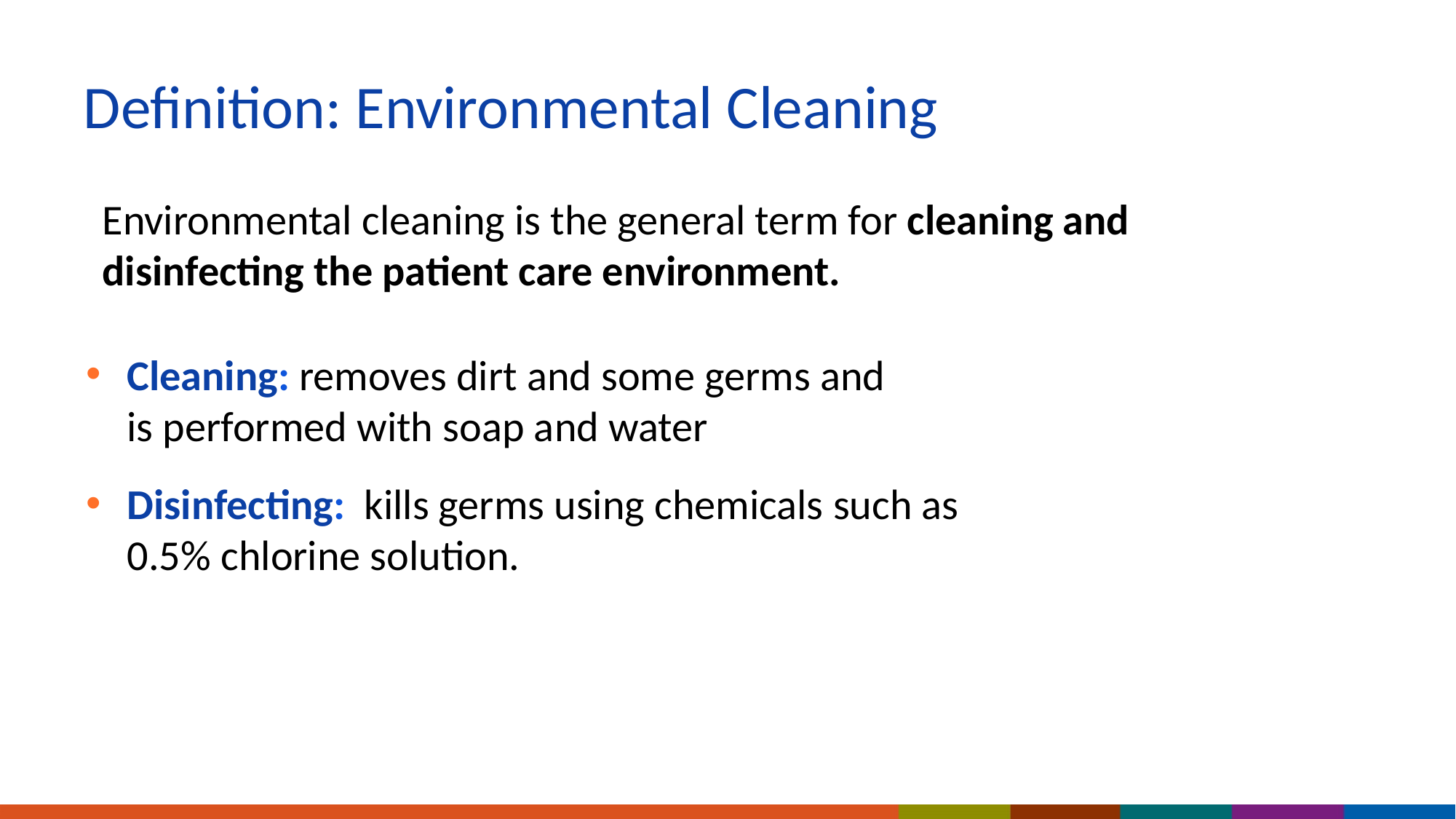

# Definition: Environmental Cleaning
Environmental cleaning is the general term for cleaning and disinfecting the patient care environment.
Cleaning: removes dirt and some germs and is performed with soap and water
Disinfecting:  kills germs using chemicals such as 0.5% chlorine solution.